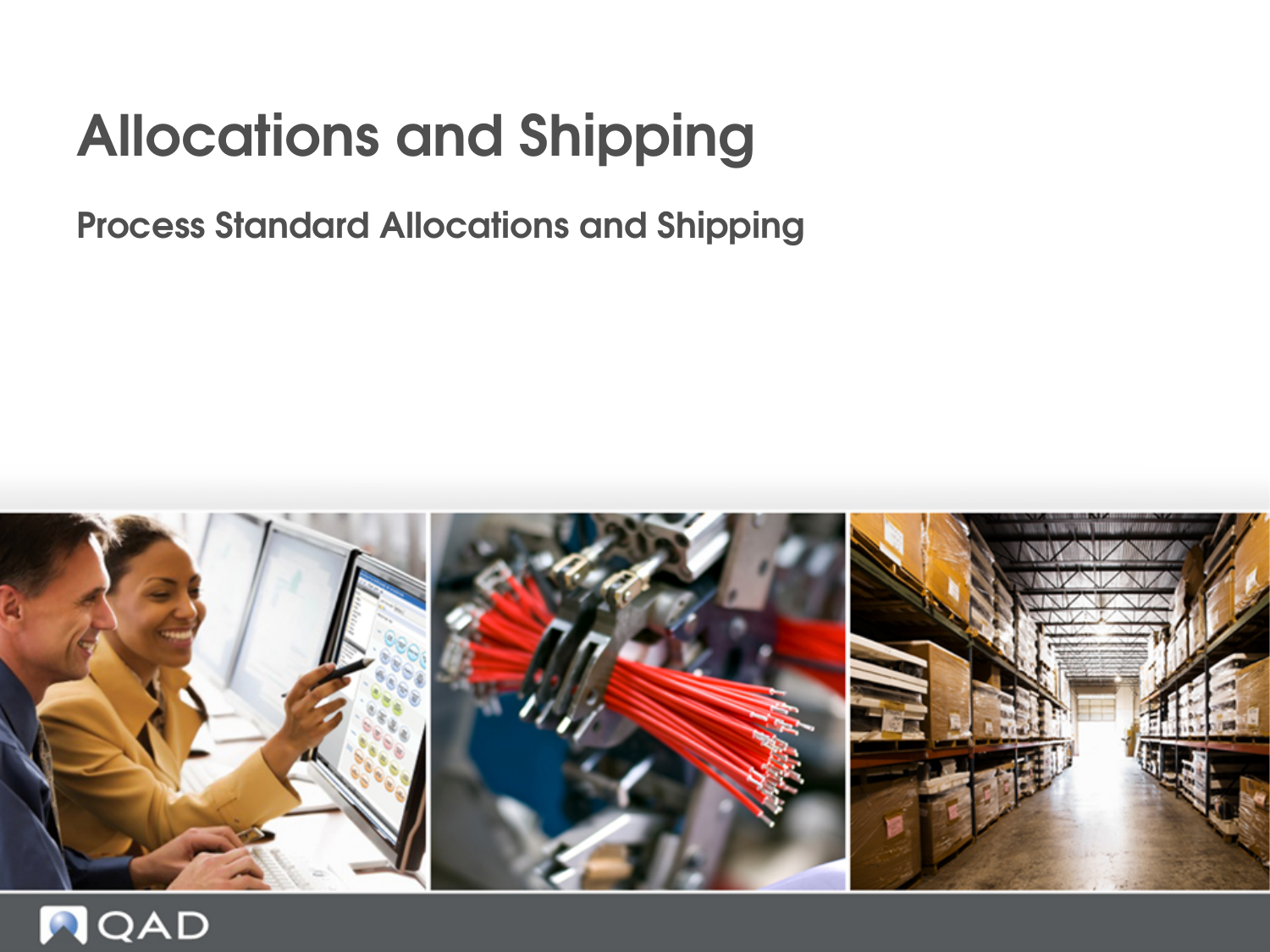

# Allocations and Shipping
Process Standard Allocations and Shipping